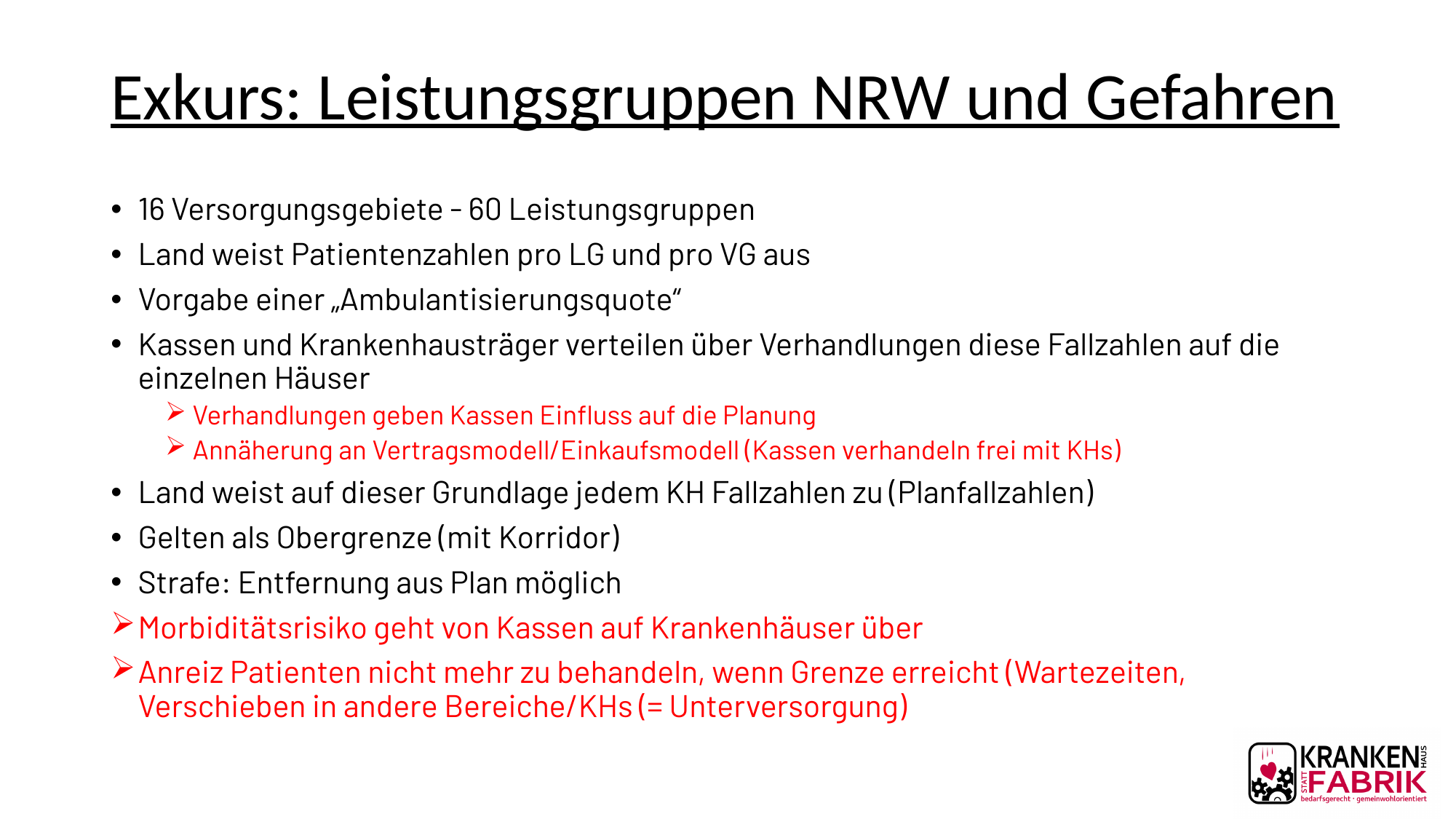

# Exkurs: Leistungsgruppen NRW und Gefahren
16 Versorgungsgebiete - 60 Leistungsgruppen
Land weist Patientenzahlen pro LG und pro VG aus
Vorgabe einer „Ambulantisierungsquote“
Kassen und Krankenhausträger verteilen über Verhandlungen diese Fallzahlen auf die einzelnen Häuser
Verhandlungen geben Kassen Einfluss auf die Planung
Annäherung an Vertragsmodell/Einkaufsmodell (Kassen verhandeln frei mit KHs)
Land weist auf dieser Grundlage jedem KH Fallzahlen zu (Planfallzahlen)
Gelten als Obergrenze (mit Korridor)
Strafe: Entfernung aus Plan möglich
Morbiditätsrisiko geht von Kassen auf Krankenhäuser über
Anreiz Patienten nicht mehr zu behandeln, wenn Grenze erreicht (Wartezeiten, Verschieben in andere Bereiche/KHs (= Unterversorgung)